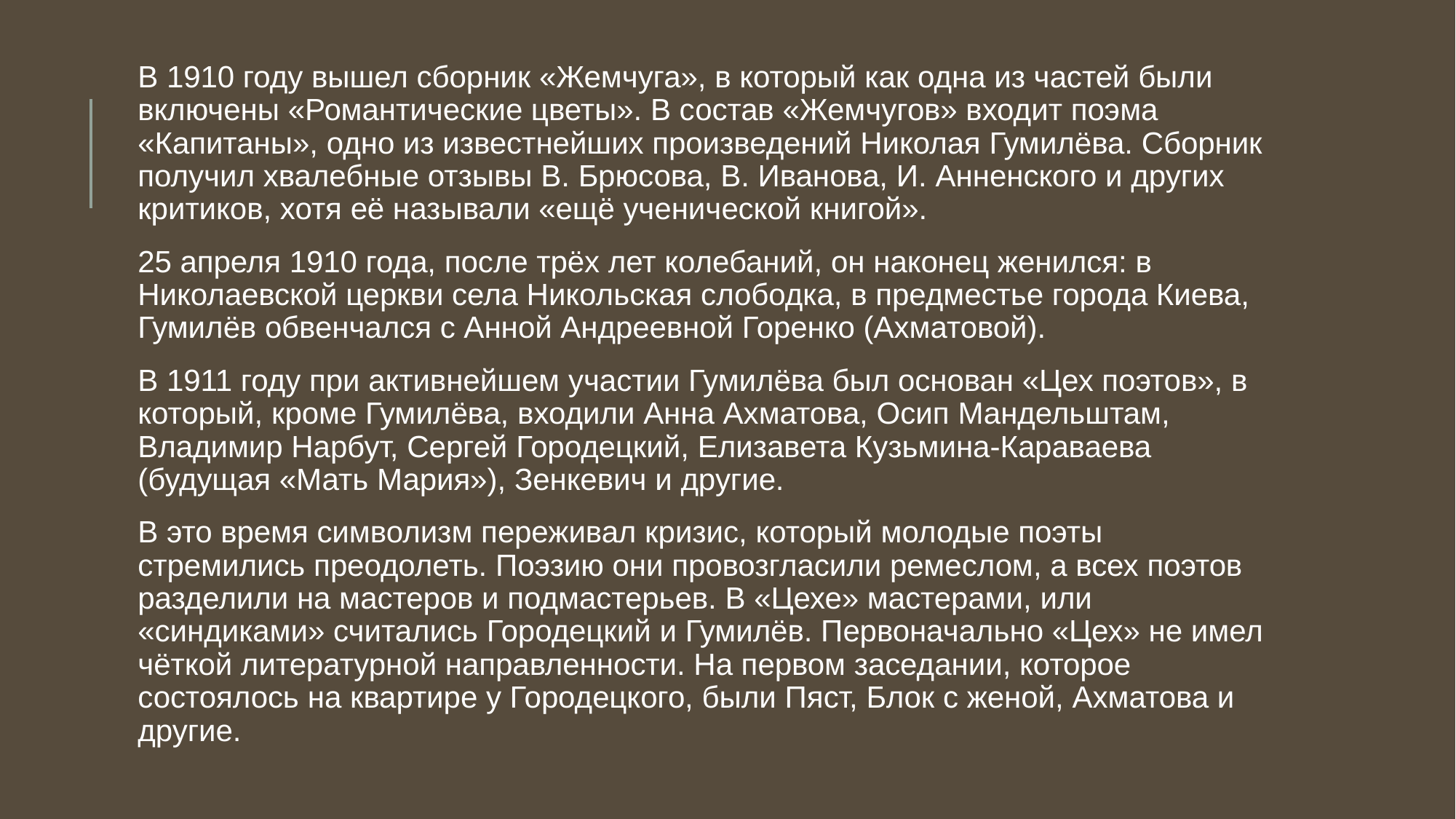

В 1910 году вышел сборник «Жемчуга», в который как одна из частей были включены «Романтические цветы». В состав «Жемчугов» входит поэма «Капитаны», одно из известнейших произведений Николая Гумилёва. Сборник получил хвалебные отзывы В. Брюсова, В. Иванова, И. Анненского и других критиков, хотя её называли «ещё ученической книгой».
25 апреля 1910 года, после трёх лет колебаний, он наконец женился: в Николаевской церкви села Никольская слободка, в предместье города Киева, Гумилёв обвенчался с Анной Андреевной Горенко (Ахматовой).
В 1911 году при активнейшем участии Гумилёва был основан «Цех поэтов», в который, кроме Гумилёва, входили Анна Ахматова, Осип Мандельштам, Владимир Нарбут, Сергей Городецкий, Елизавета Кузьмина-Караваева (будущая «Мать Мария»), Зенкевич и другие.
В это время символизм переживал кризис, который молодые поэты стремились преодолеть. Поэзию они провозгласили ремеслом, а всех поэтов разделили на мастеров и подмастерьев. В «Цехе» мастерами, или «синдиками» считались Городецкий и Гумилёв. Первоначально «Цех» не имел чёткой литературной направленности. На первом заседании, которое состоялось на квартире у Городецкого, были Пяст, Блок с женой, Ахматова и другие.